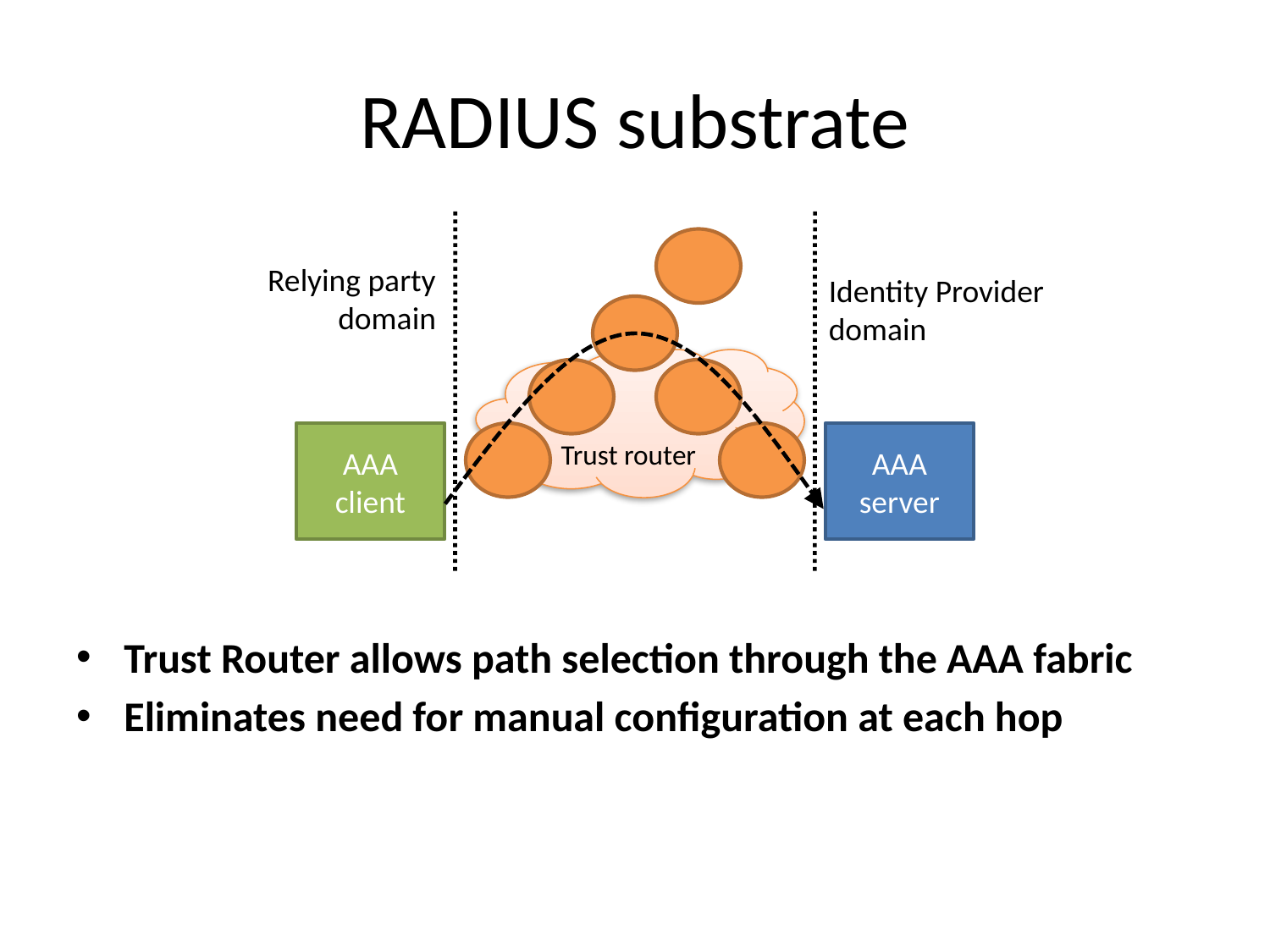

# RADIUS substrate

Relying party
domain
Identity Provider
domain

Trust router

AAA client
AAA server

Trust Router allows path selection through the AAA fabric
Eliminates need for manual configuration at each hop